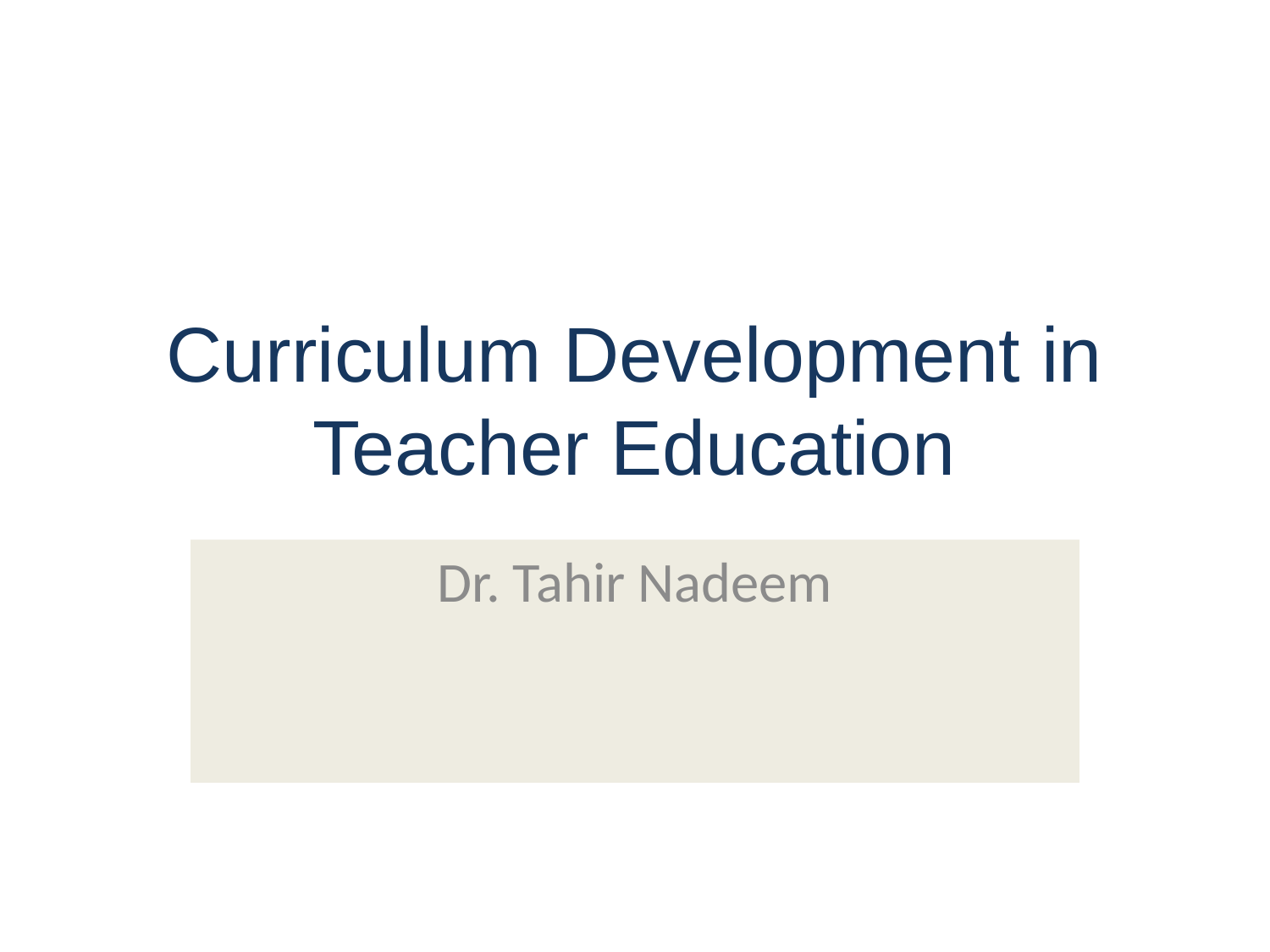

# Curriculum Development in Teacher Education
Dr. Tahir Nadeem